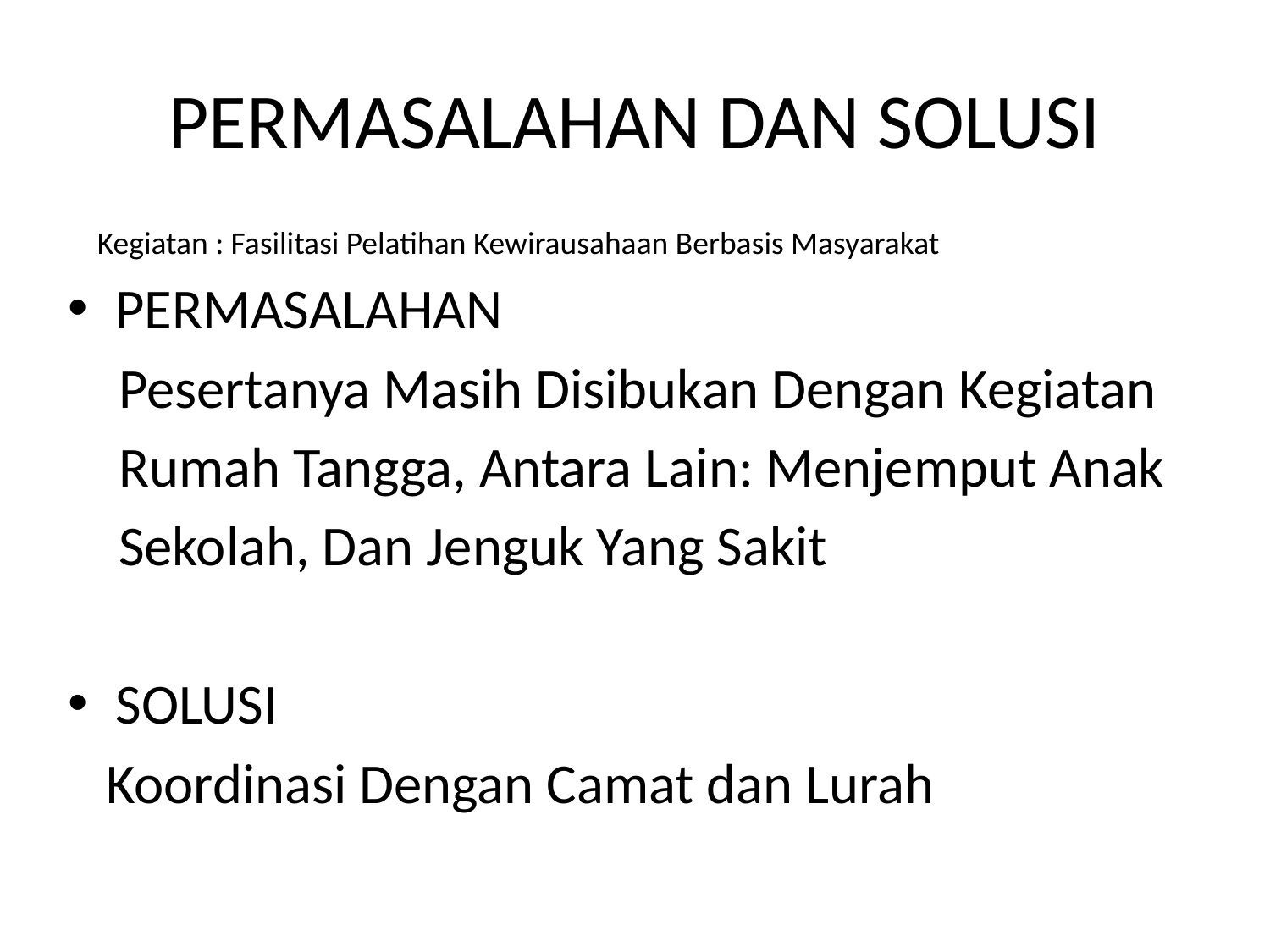

# PERMASALAHAN DAN SOLUSI
Kegiatan : Fasilitasi Pelatihan Kewirausahaan Berbasis Masyarakat
PERMASALAHAN
    Pesertanya Masih Disibukan Dengan Kegiatan
    Rumah Tangga, Antara Lain: Menjemput Anak
    Sekolah, Dan Jenguk Yang Sakit

SOLUSI
   Koordinasi Dengan Camat dan Lurah